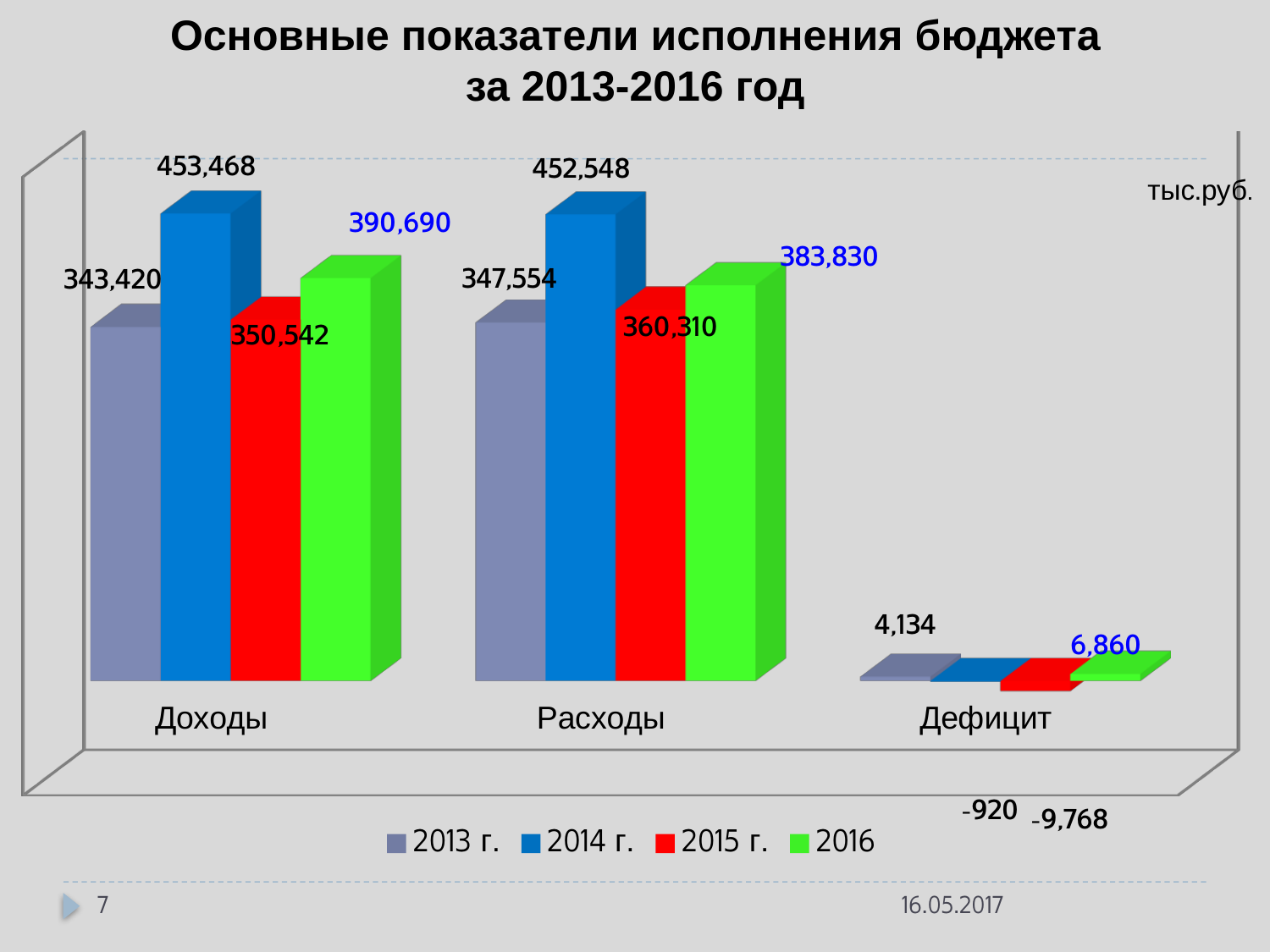

# Основные показатели исполнения бюджета за 2013-2016 год

[unsupported chart]

тыс.руб.
7
16.05.2017